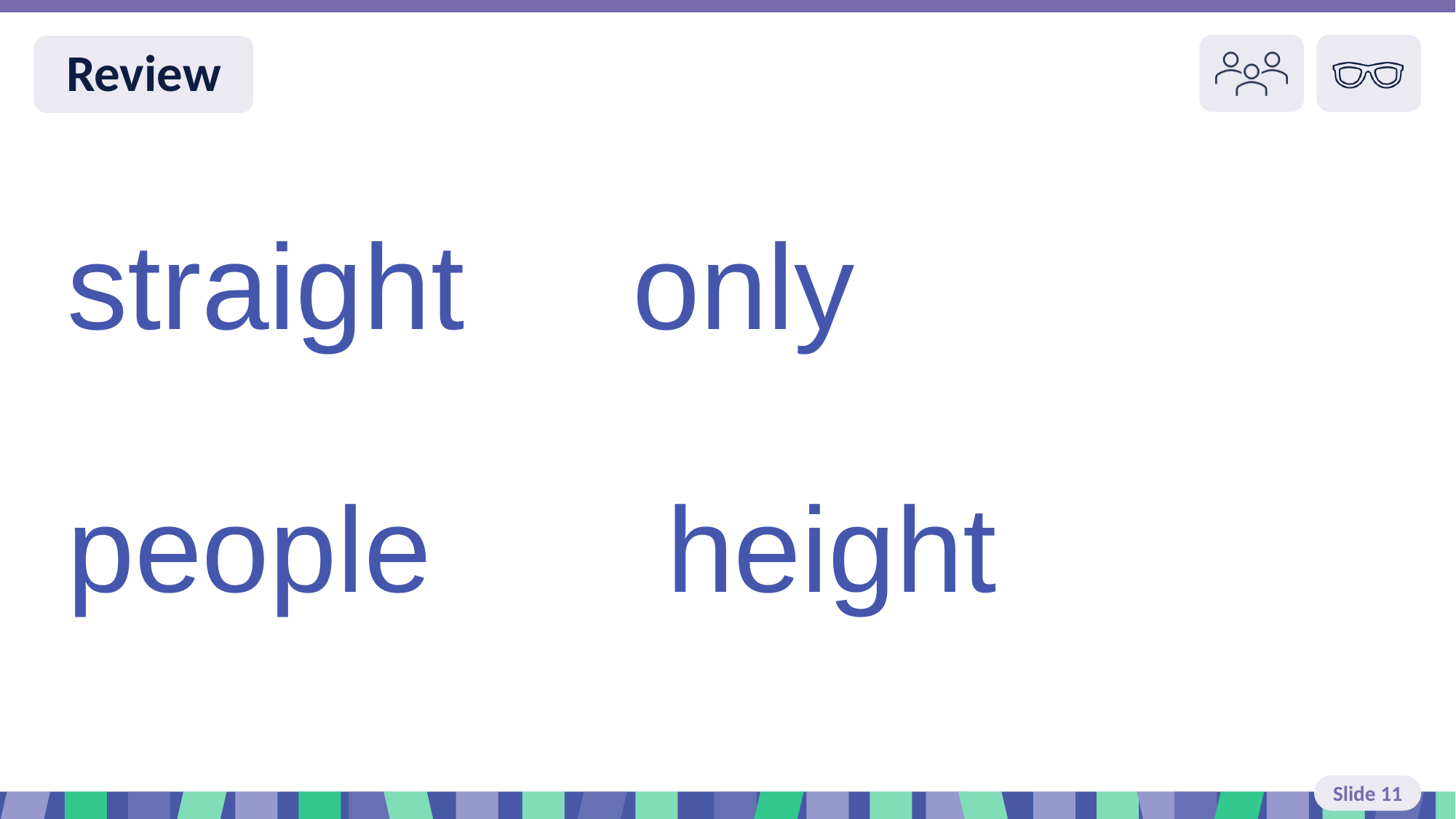

Slide 11 Review You do
straight     only
people       height